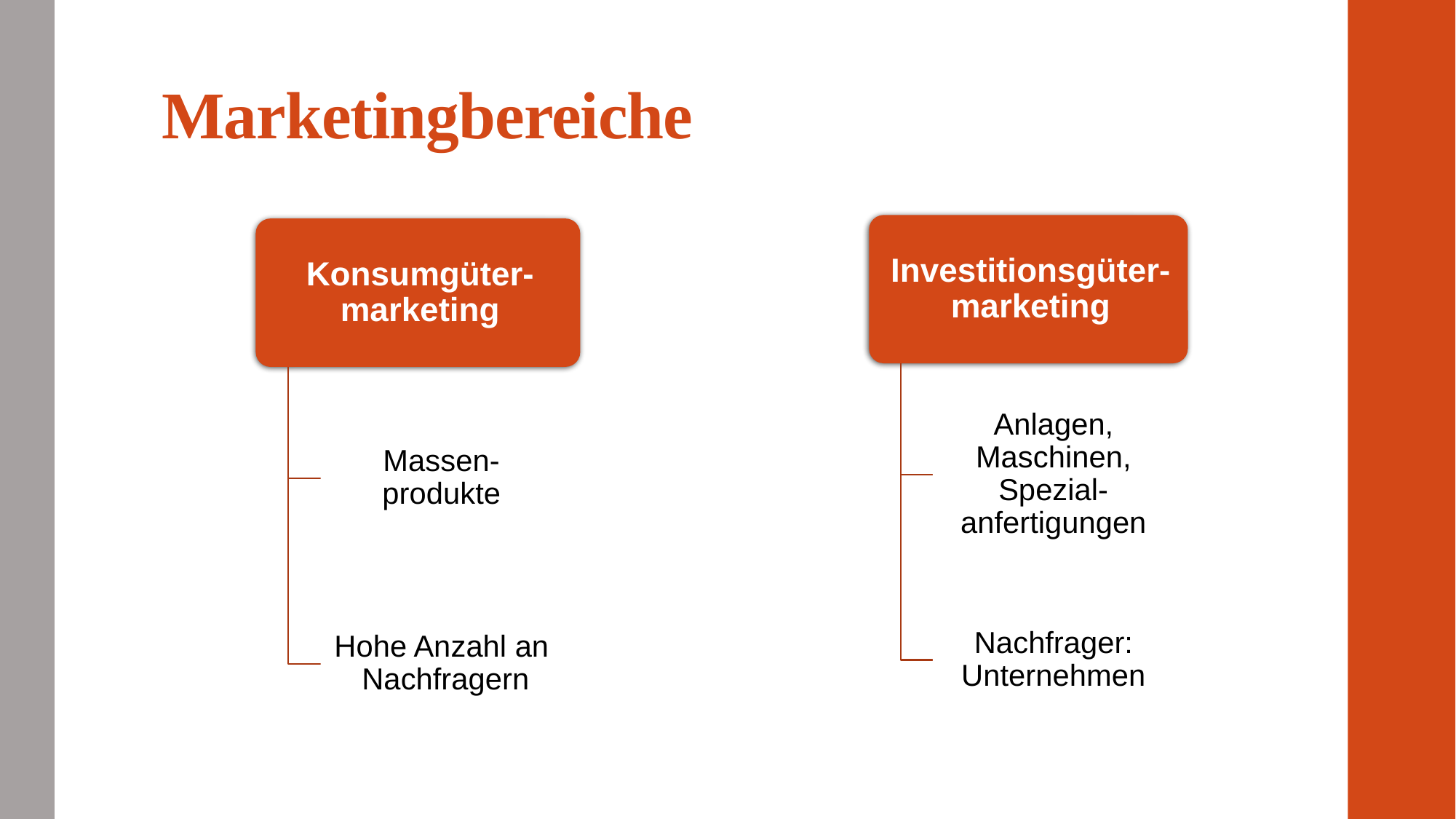

# Marketingbereiche
Investitionsgüter-marketing
Anlagen, Maschinen, Spezial-anfertigungen
Nachfrager: Unternehmen
Konsumgüter-marketing
Massen-produkte
Hohe Anzahl an  Nachfragern